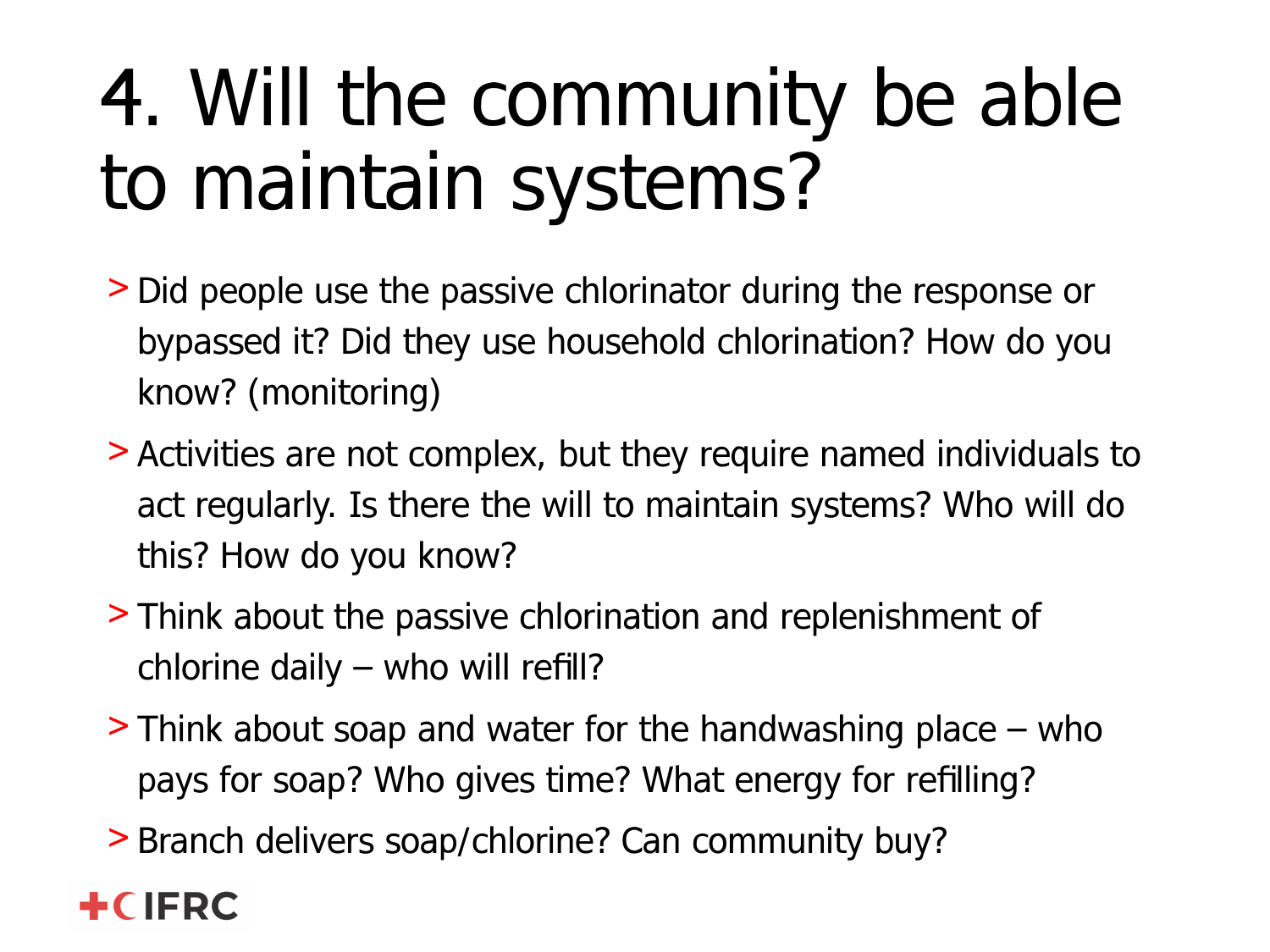

# 4. Will the community be able to maintain systems?
Did people use the passive chlorinator during the response or bypassed it? Did they use household chlorination? How do you know? (monitoring)
Activities are not complex, but they require named individuals to act regularly. Is there the will to maintain systems? Who will do this? How do you know?
Think about the passive chlorination and replenishment of chlorine daily – who will refill?
Think about soap and water for the handwashing place – who pays for soap? Who gives time? What energy for refilling?
Branch delivers soap/chlorine? Can community buy?